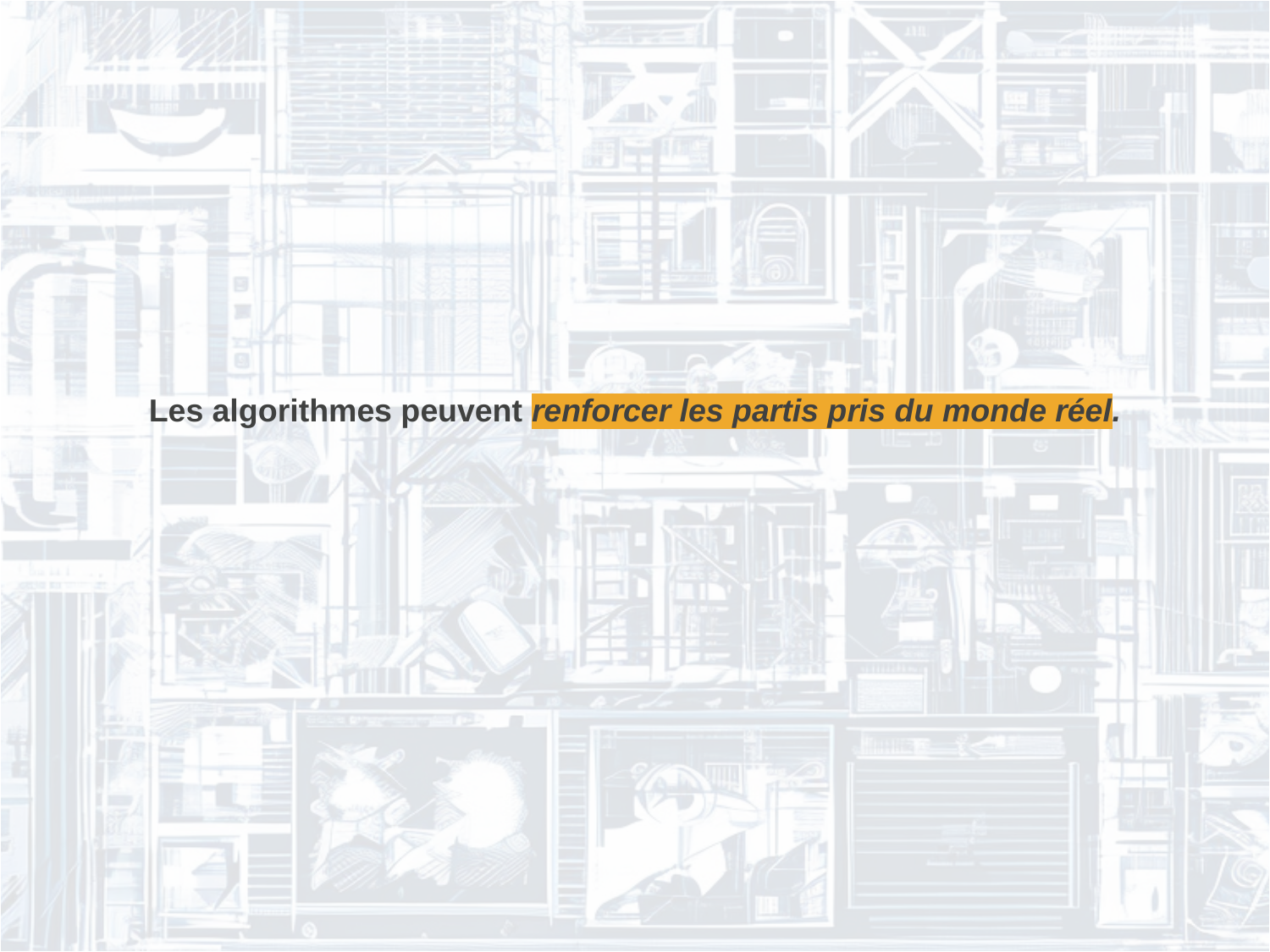

Les algorithmes peuvent renforcer les partis pris du monde réel.